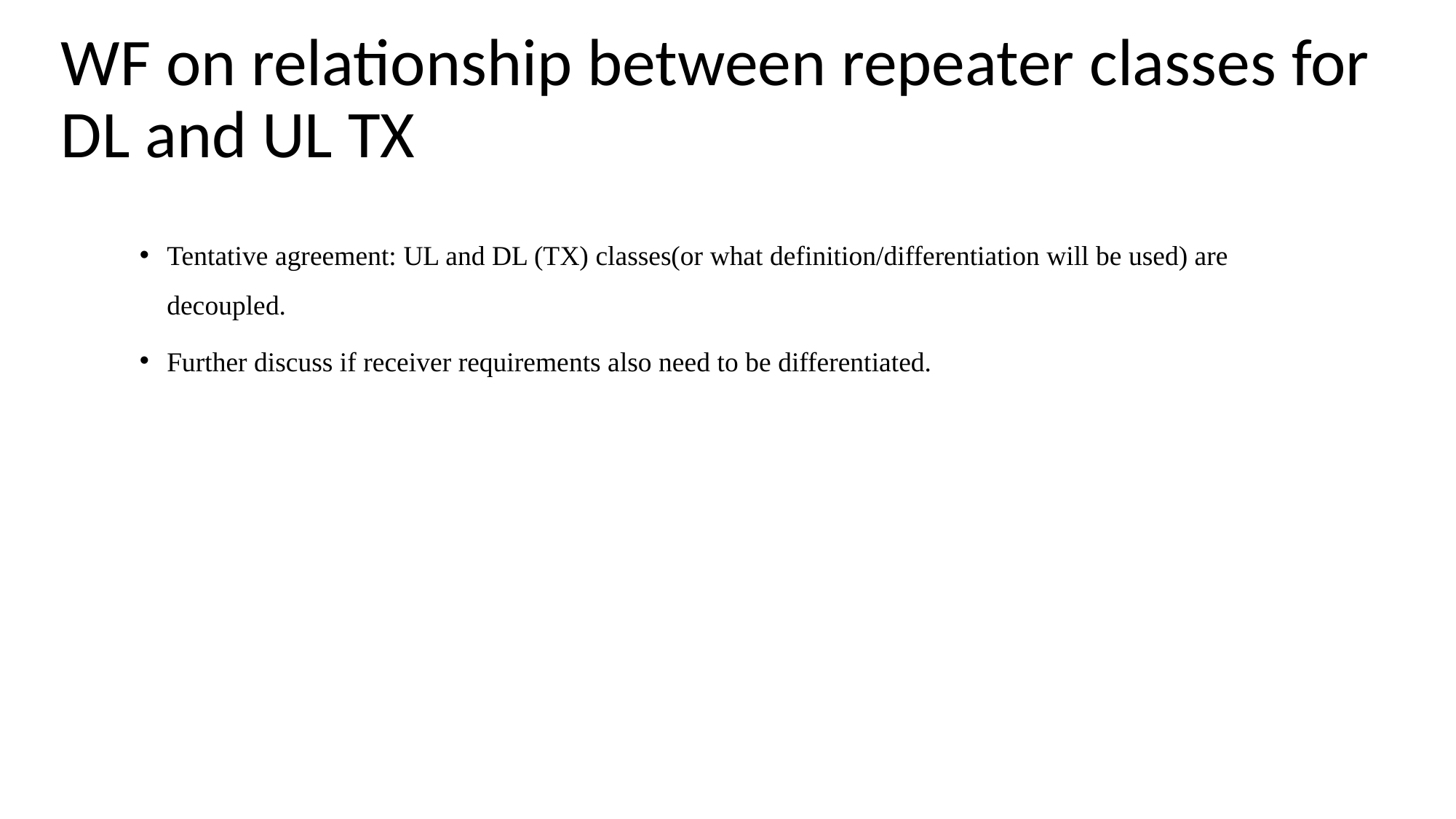

# WF on relationship between repeater classes for DL and UL TX
Tentative agreement: UL and DL (TX) classes(or what definition/differentiation will be used) are decoupled.
Further discuss if receiver requirements also need to be differentiated.